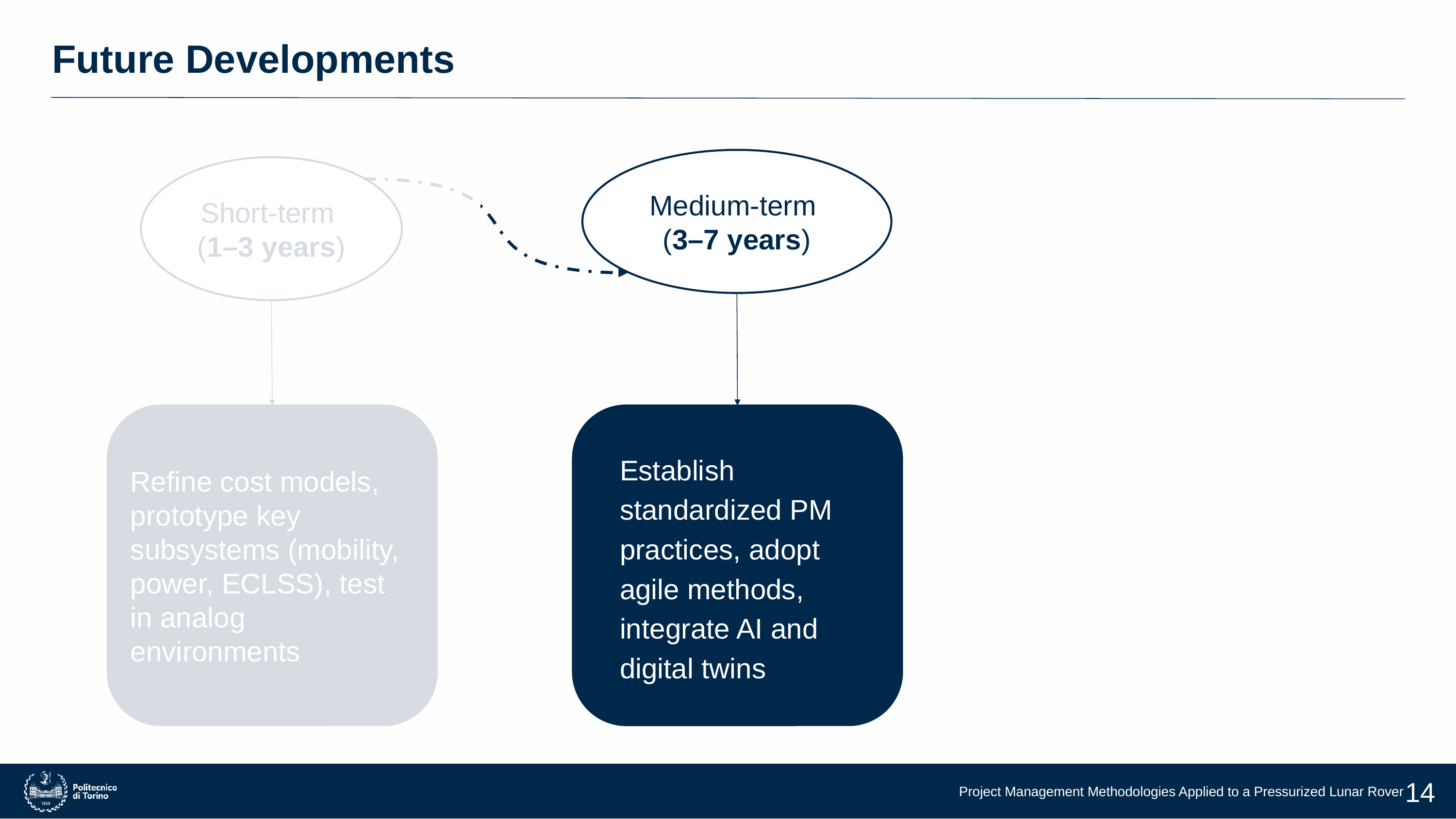

Future Developments

Medium-term
(3–7 years)
Short-term
(1–3 years)

Refine cost models, prototype key subsystems (mobility, power, ECLSS), test in analog environments
Establish standardized PM practices, adopt agile methods, integrate AI and digital twins

14

Project Management Methodologies Applied to a Pressurized Lunar Rover